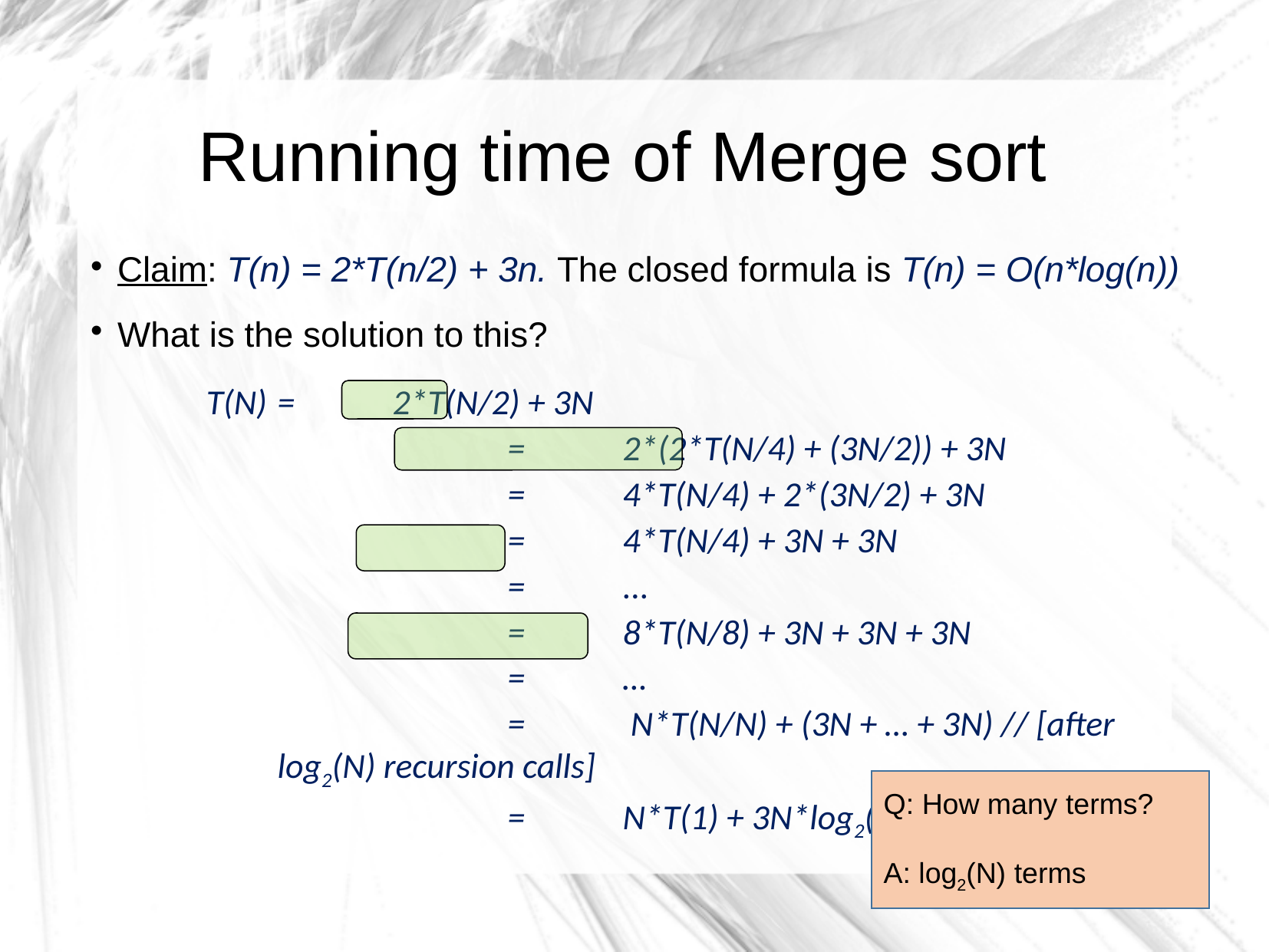

# Running time of Merge sort
Claim: T(n) = 2*T(n/2) + 3n. The closed formula is T(n) = O(n*log(n))
What is the solution to this?
T(N) 	=	2*T(N/2) + 3N
			=	2*(2*T(N/4) + (3N/2)) + 3N
			=	4*T(N/4) + 2*(3N/2) + 3N
			=	4*T(N/4) + 3N + 3N
			=	...
			= 	8*T(N/8) + 3N + 3N + 3N
			= 	…
			=	 N*T(N/N) + (3N + … + 3N) // [after log2(N) recursion calls]
			= 	N*T(1) + 3N*log2(N) = O(N log(N))

Q: How many terms?

A: log2(N) terms